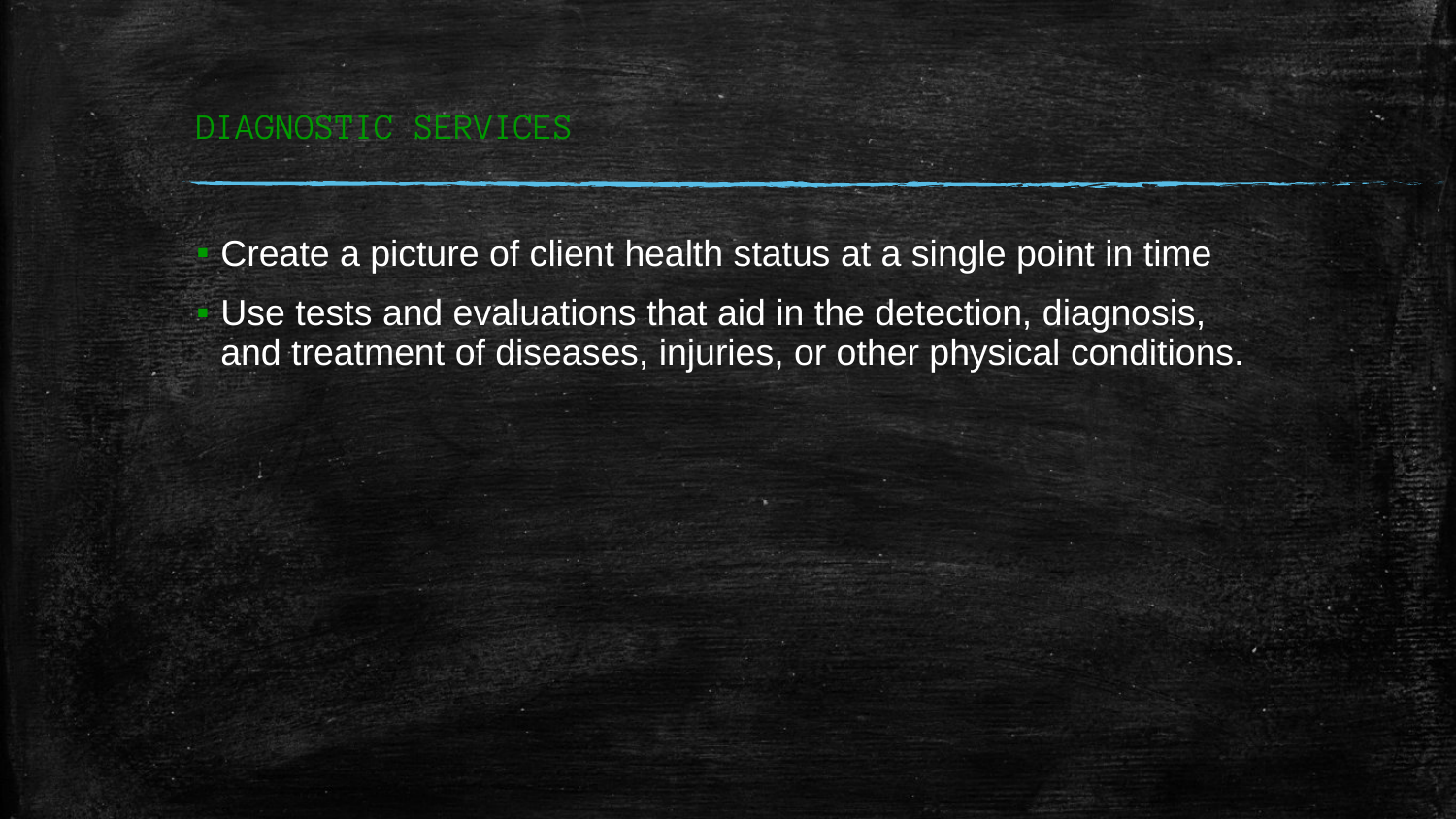

# DIAGNOSTIC SERVICES
Create a picture of client health status at a single point in time
Use tests and evaluations that aid in the detection, diagnosis, and treatment of diseases, injuries, or other physical conditions.